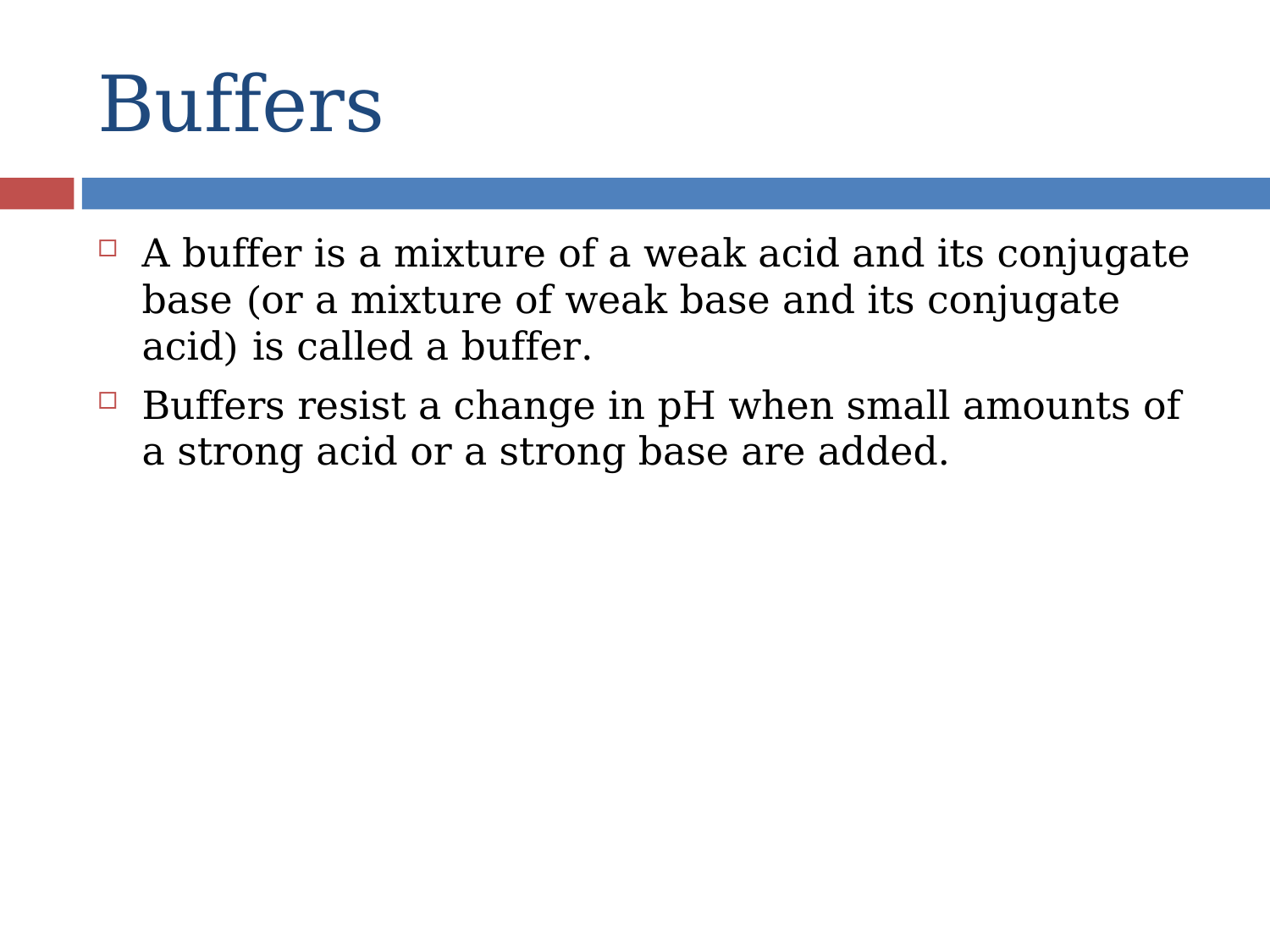

# Buffers
A buffer is a mixture of a weak acid and its conjugate base (or a mixture of weak base and its conjugate acid) is called a buffer.
Buffers resist a change in pH when small amounts of a strong acid or a strong base are added.